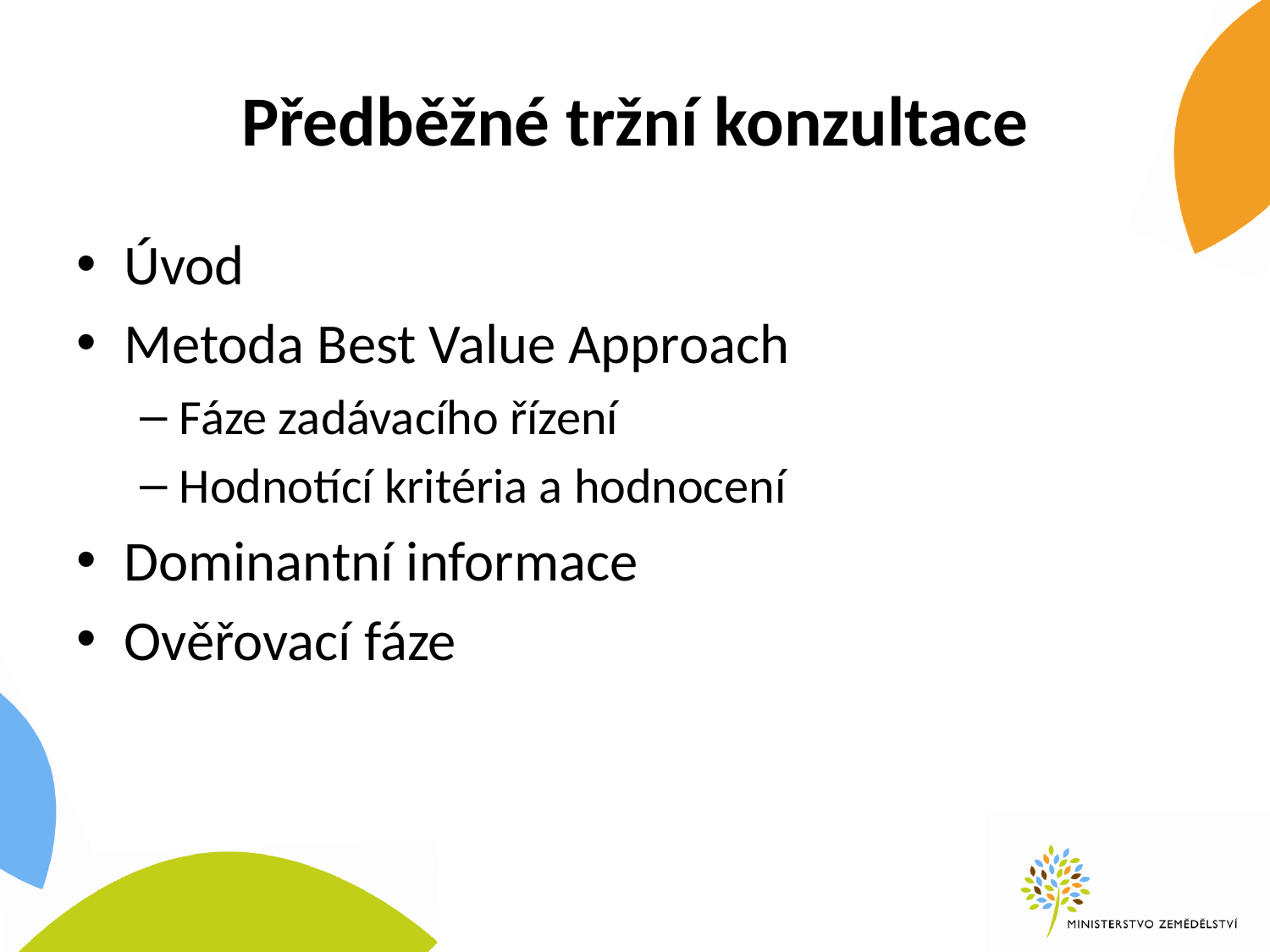

# Předběžné tržní konzultace
Úvod
Metoda Best Value Approach
Fáze zadávacího řízení
Hodnotící kritéria a hodnocení
Dominantní informace
Ověřovací fáze